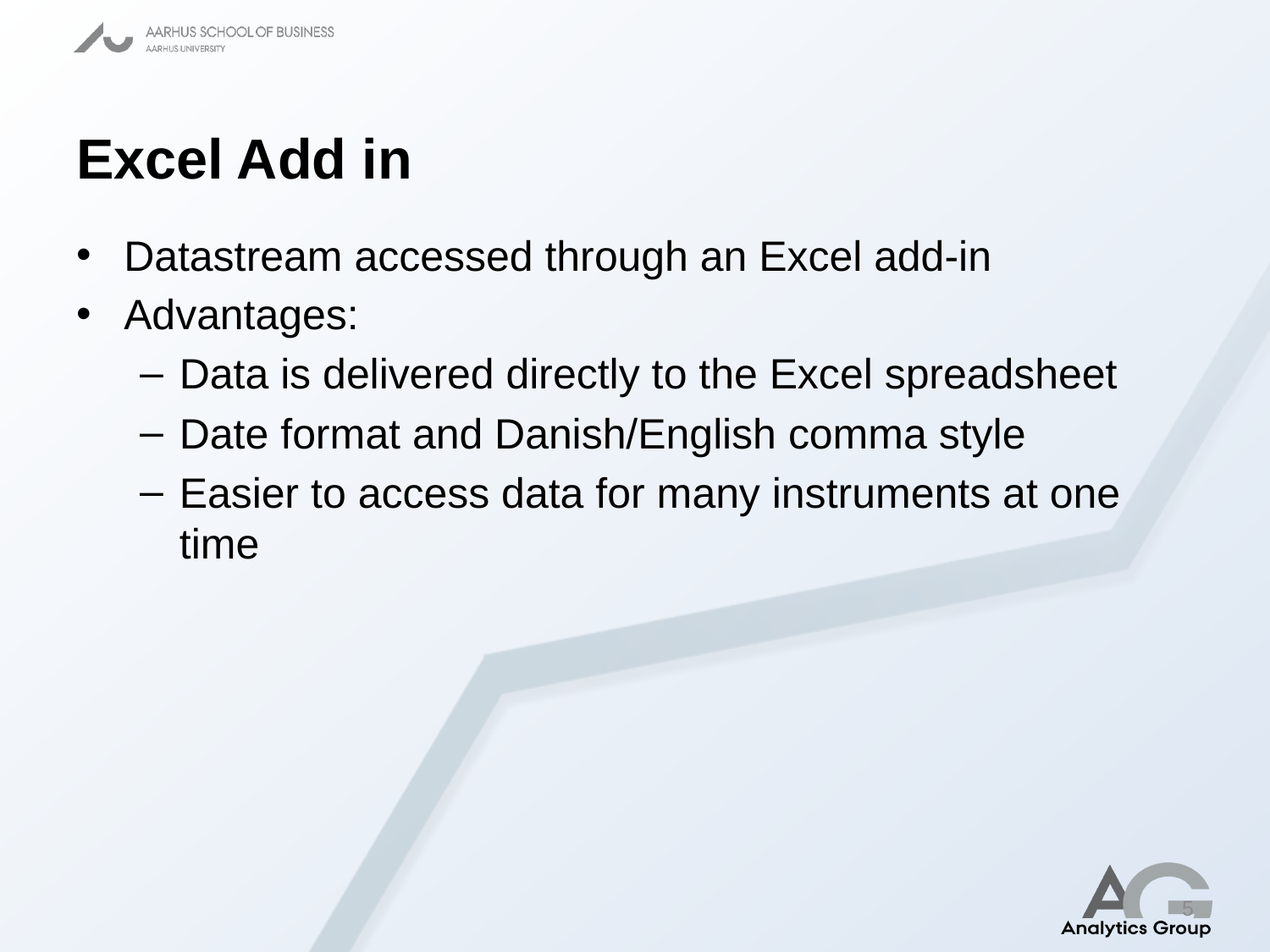

# Excel Add in
Datastream accessed through an Excel add-in
Advantages:
Data is delivered directly to the Excel spreadsheet
Date format and Danish/English comma style
Easier to access data for many instruments at one time
5